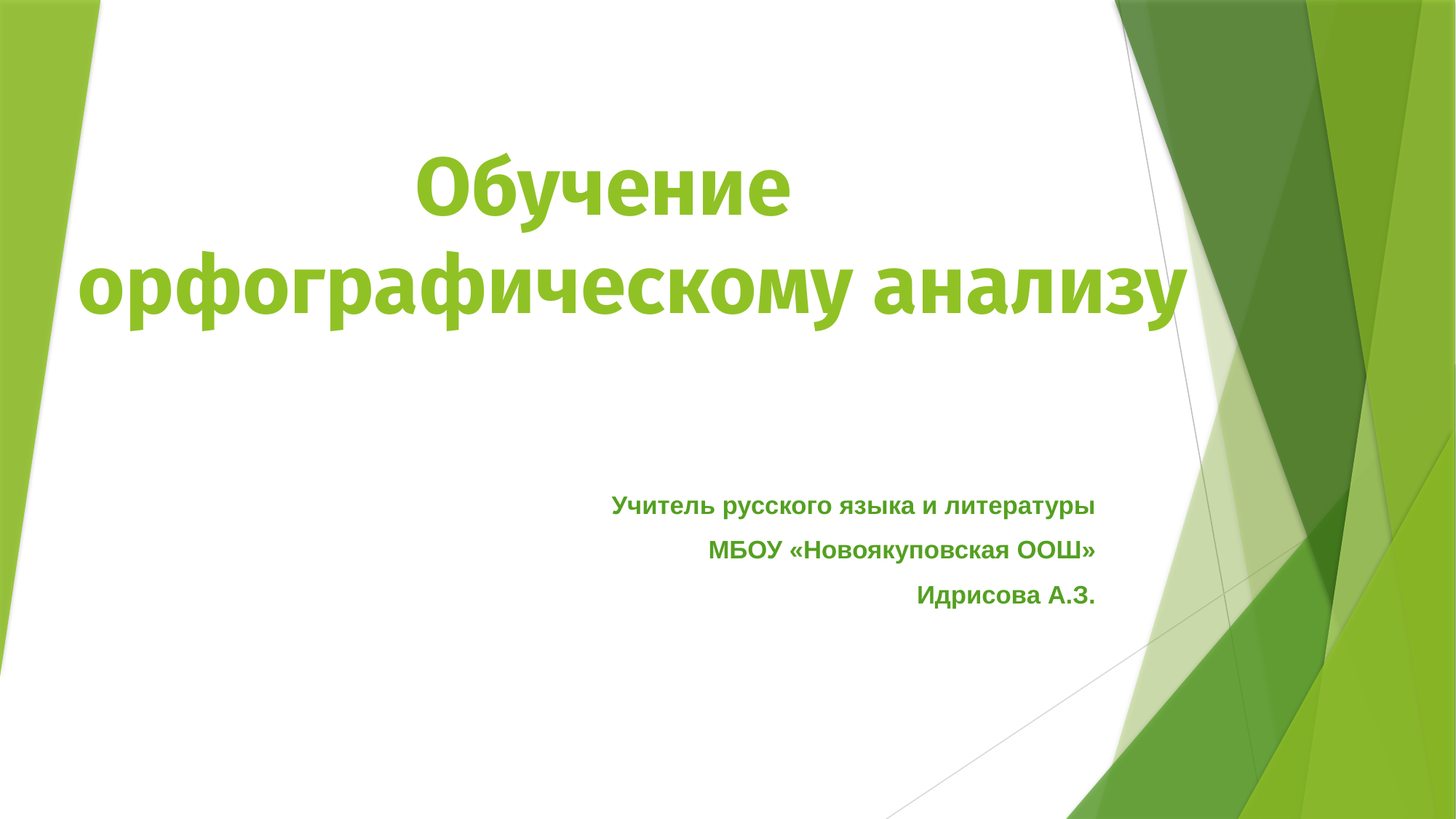

# Обучение орфографическому анализу
Учитель русского языка и литературы
 МБОУ «Новоякуповская ООШ»
Идрисова А.З.